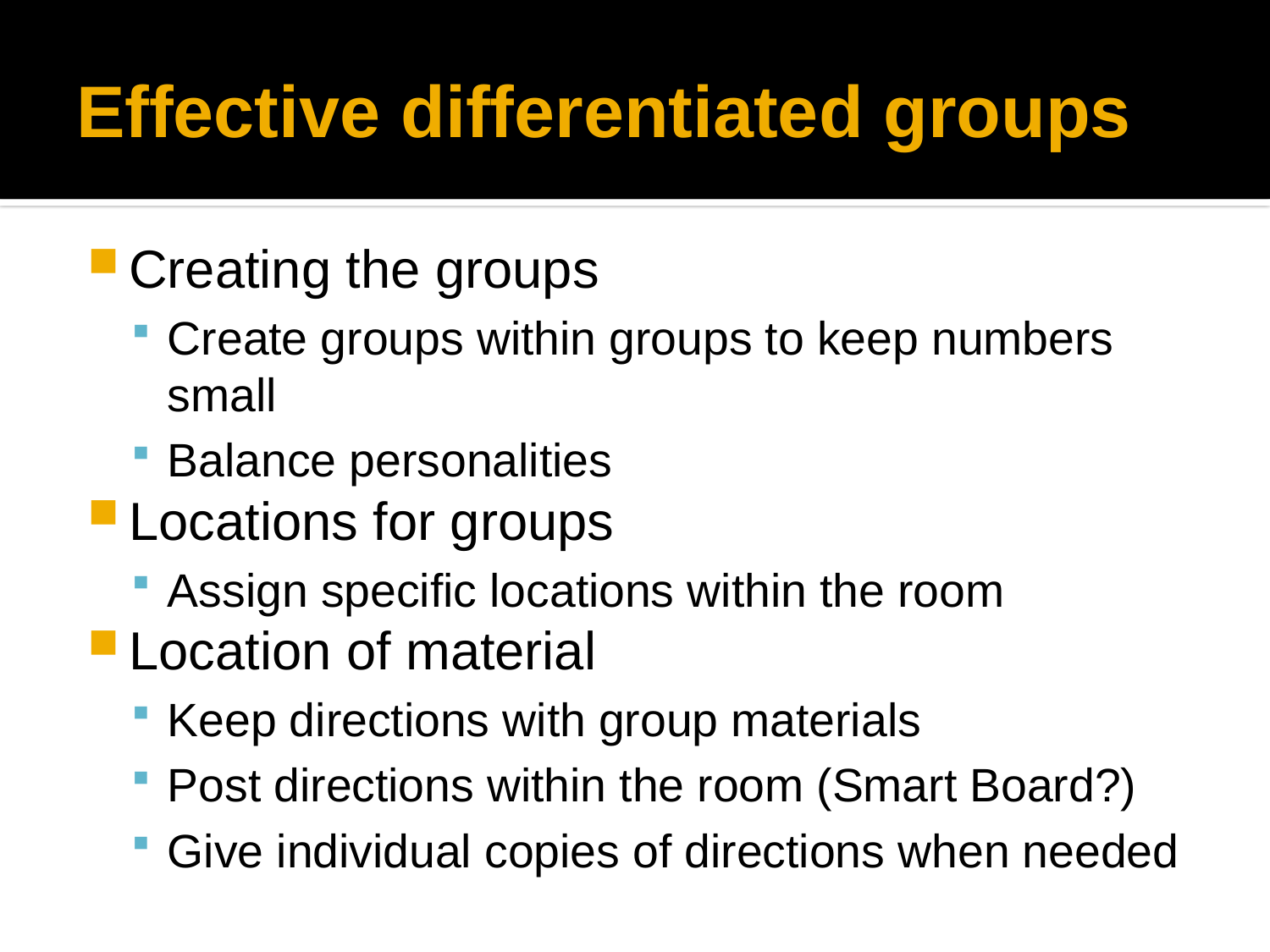

# Effective differentiated groups
Creating the groups
Create groups within groups to keep numbers small
Balance personalities
Locations for groups
Assign specific locations within the room
Location of material
Keep directions with group materials
Post directions within the room (Smart Board?)
Give individual copies of directions when needed